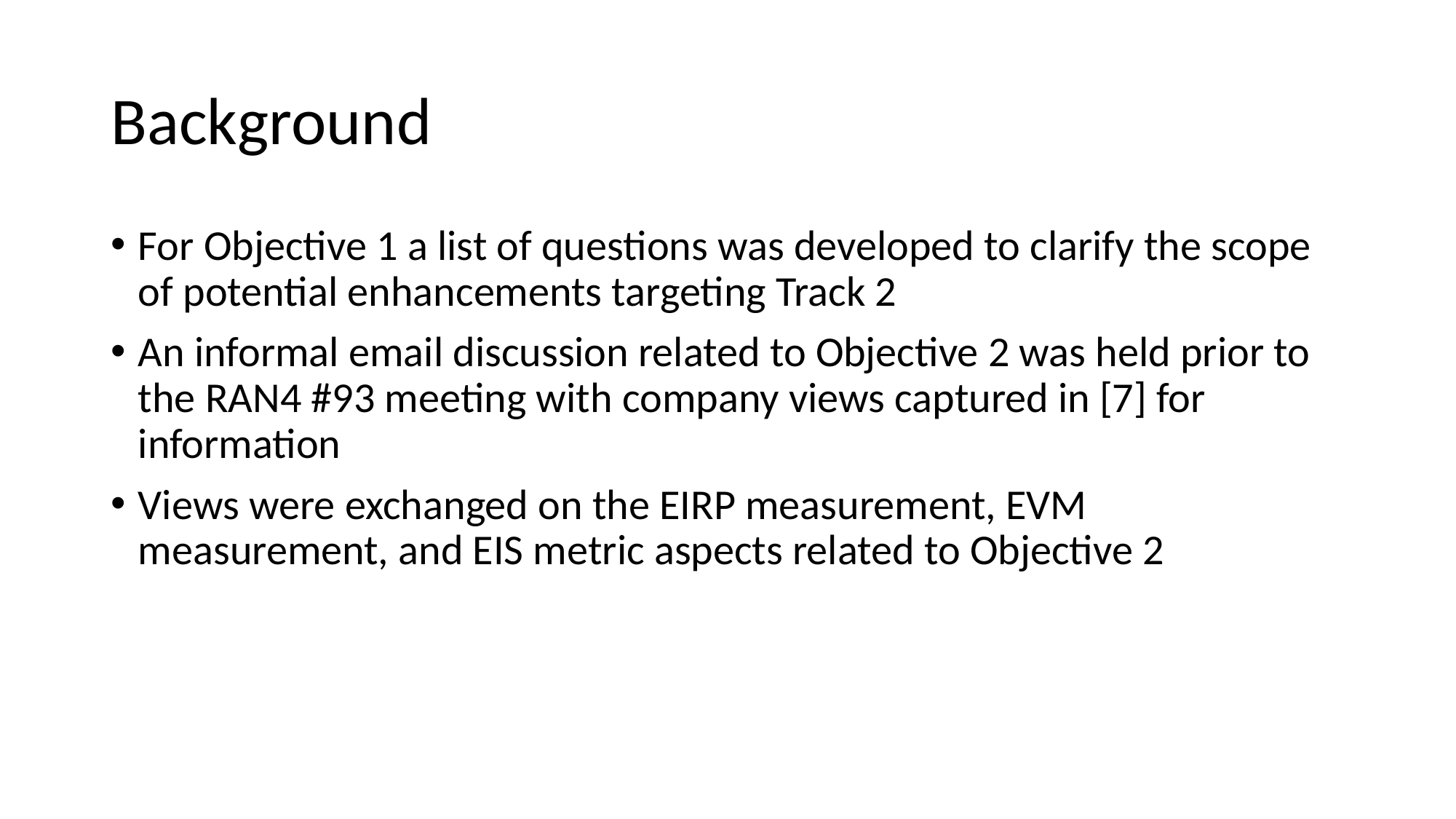

# Background
For Objective 1 a list of questions was developed to clarify the scope of potential enhancements targeting Track 2
An informal email discussion related to Objective 2 was held prior to the RAN4 #93 meeting with company views captured in [7] for information
Views were exchanged on the EIRP measurement, EVM measurement, and EIS metric aspects related to Objective 2